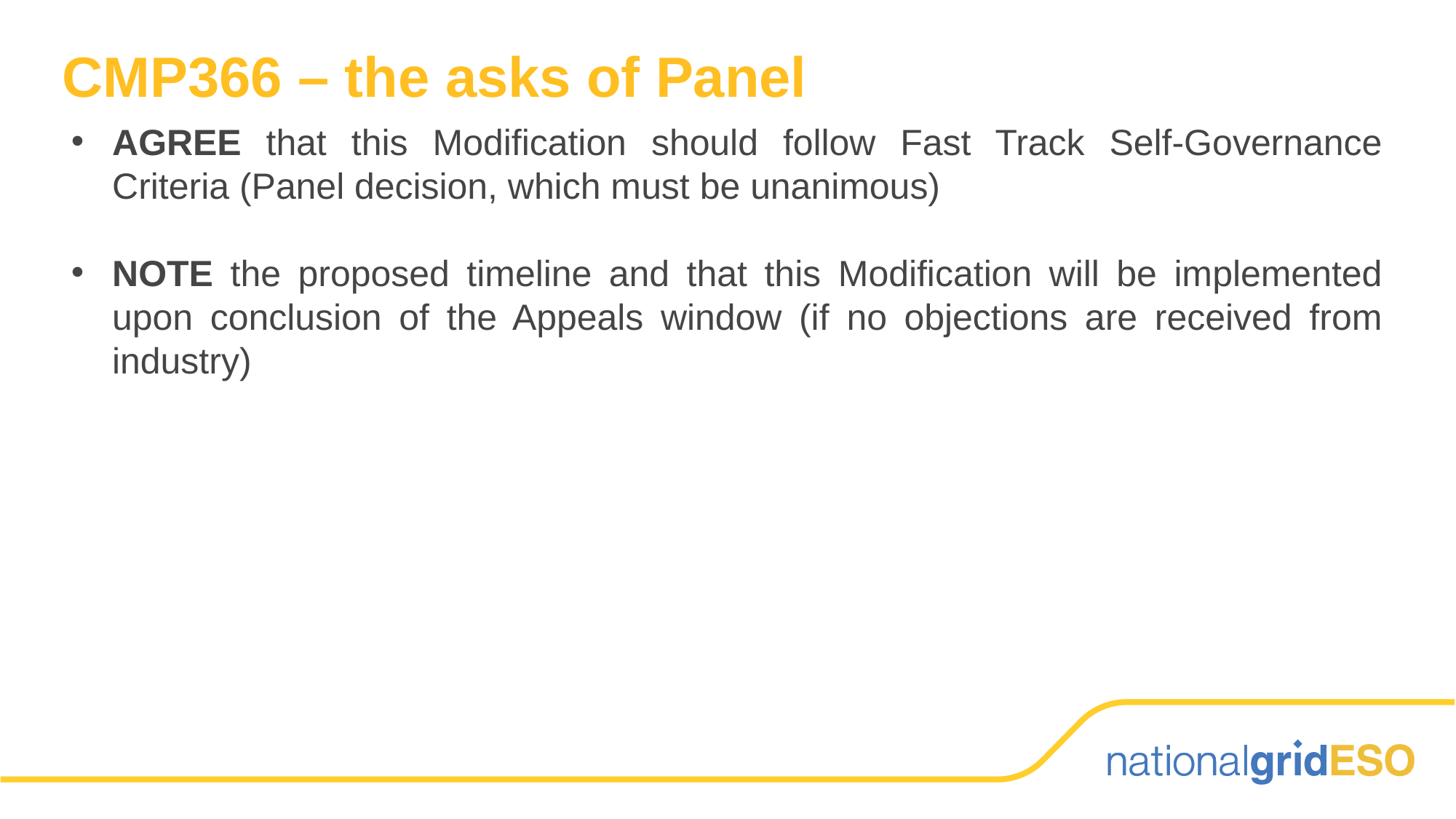

# CMP366 – the asks of Panel
AGREE that this Modification should follow Fast Track Self-Governance Criteria (Panel decision, which must be unanimous)

NOTE the proposed timeline and that this Modification will be implemented upon conclusion of the Appeals window (if no objections are received from industry)